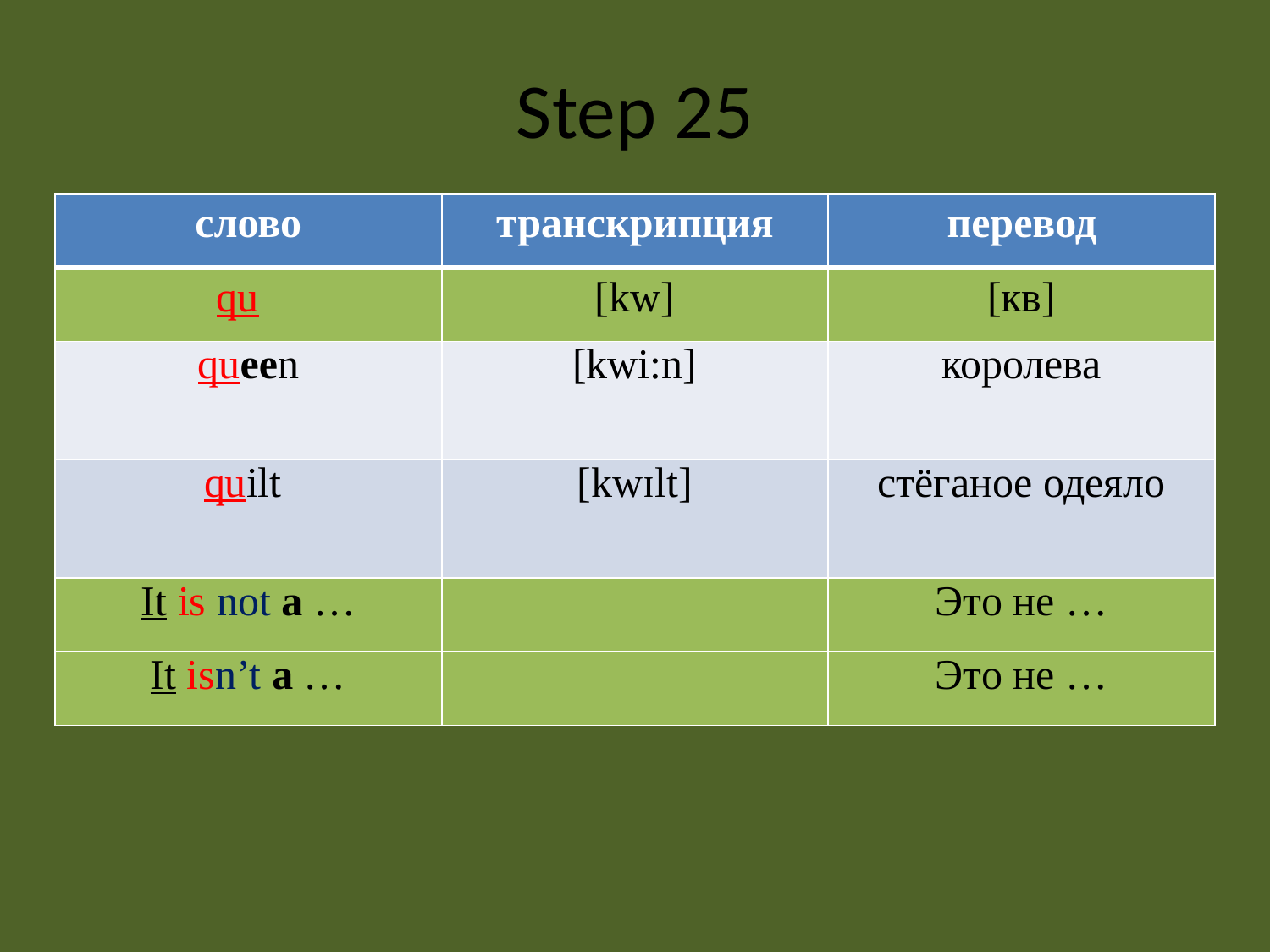

# Step 25
| слово | транскрипция | перевод |
| --- | --- | --- |
| qu | [kw] | [кв] |
| queen | [kwi:n] | королева |
| quilt | [kwɪlt] | стёганое одеяло |
| It is not a … |  | Это не … |
| It isn’t a … |  | Это не … |